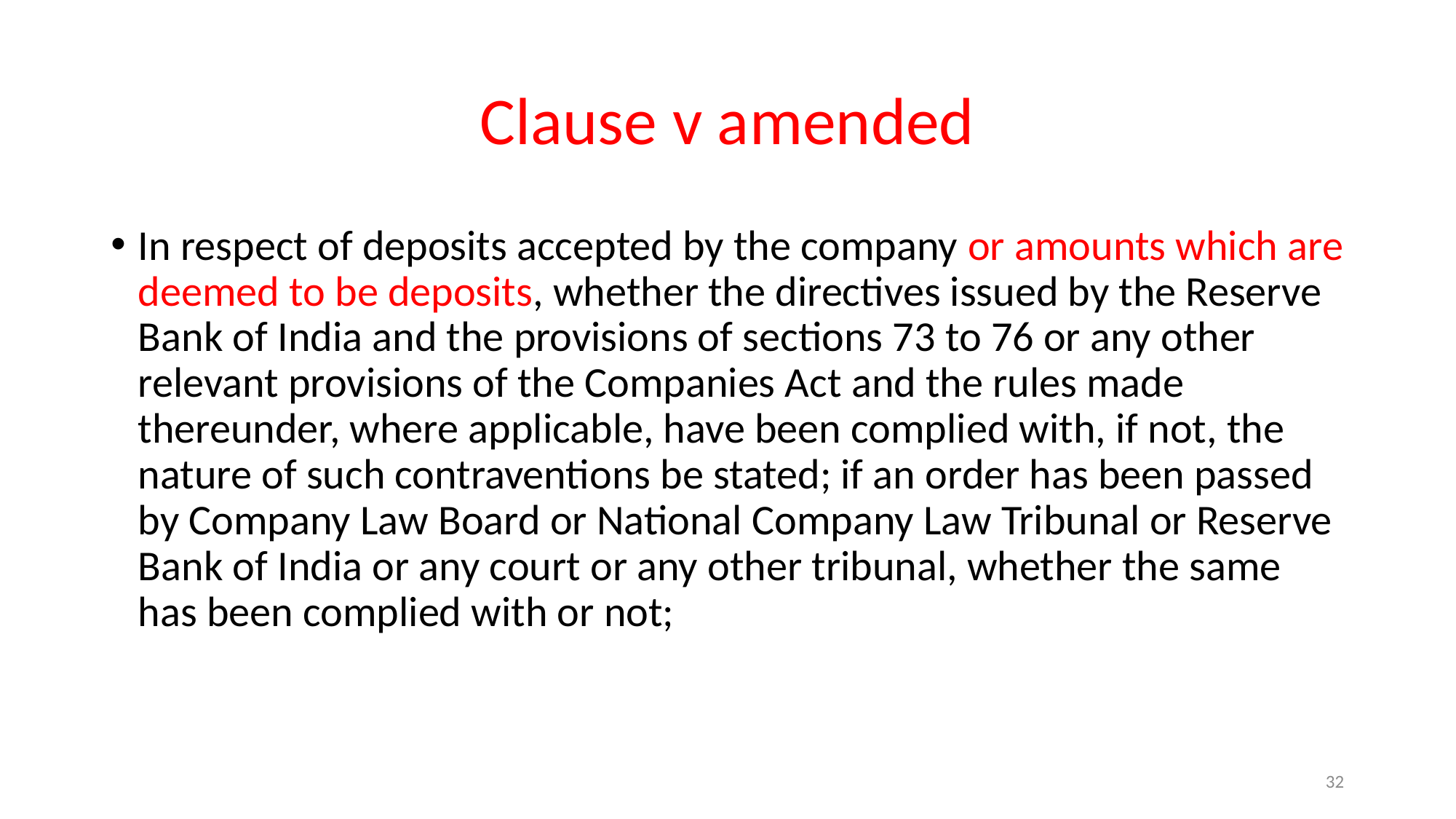

# Clause v amended
In respect of deposits accepted by the company or amounts which are deemed to be deposits, whether the directives issued by the Reserve Bank of India and the provisions of sections 73 to 76 or any other relevant provisions of the Companies Act and the rules made thereunder, where applicable, have been complied with, if not, the nature of such contraventions be stated; if an order has been passed by Company Law Board or National Company Law Tribunal or Reserve Bank of India or any court or any other tribunal, whether the same has been complied with or not;
32